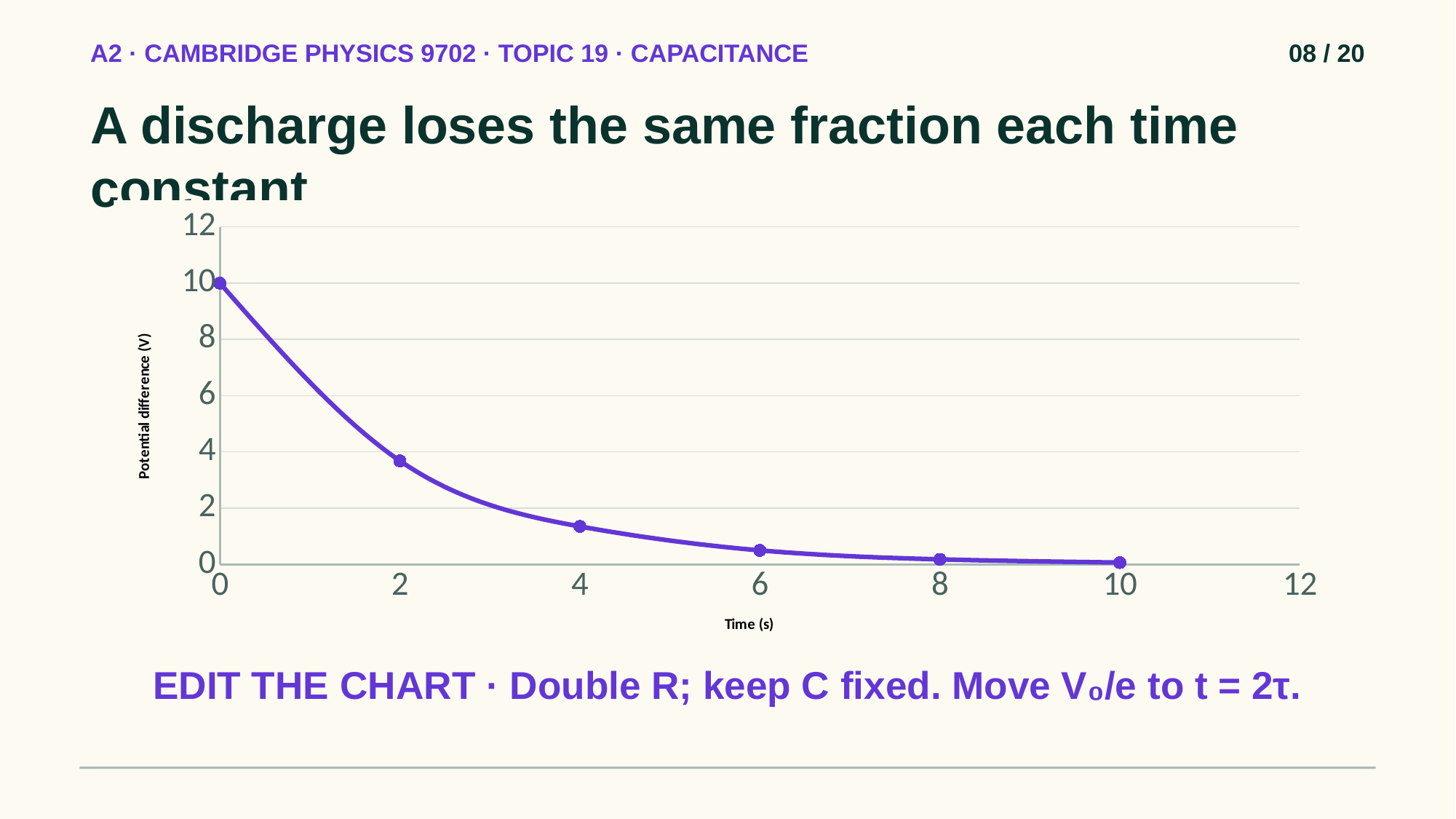

A2 · CAMBRIDGE PHYSICS 9702 · TOPIC 19 · CAPACITANCE
08 / 20
A discharge loses the same fraction each time constant

### Chart

| Category |  |
|---|---|
EDIT THE CHART · Double R; keep C fixed. Move V₀/e to t = 2τ.